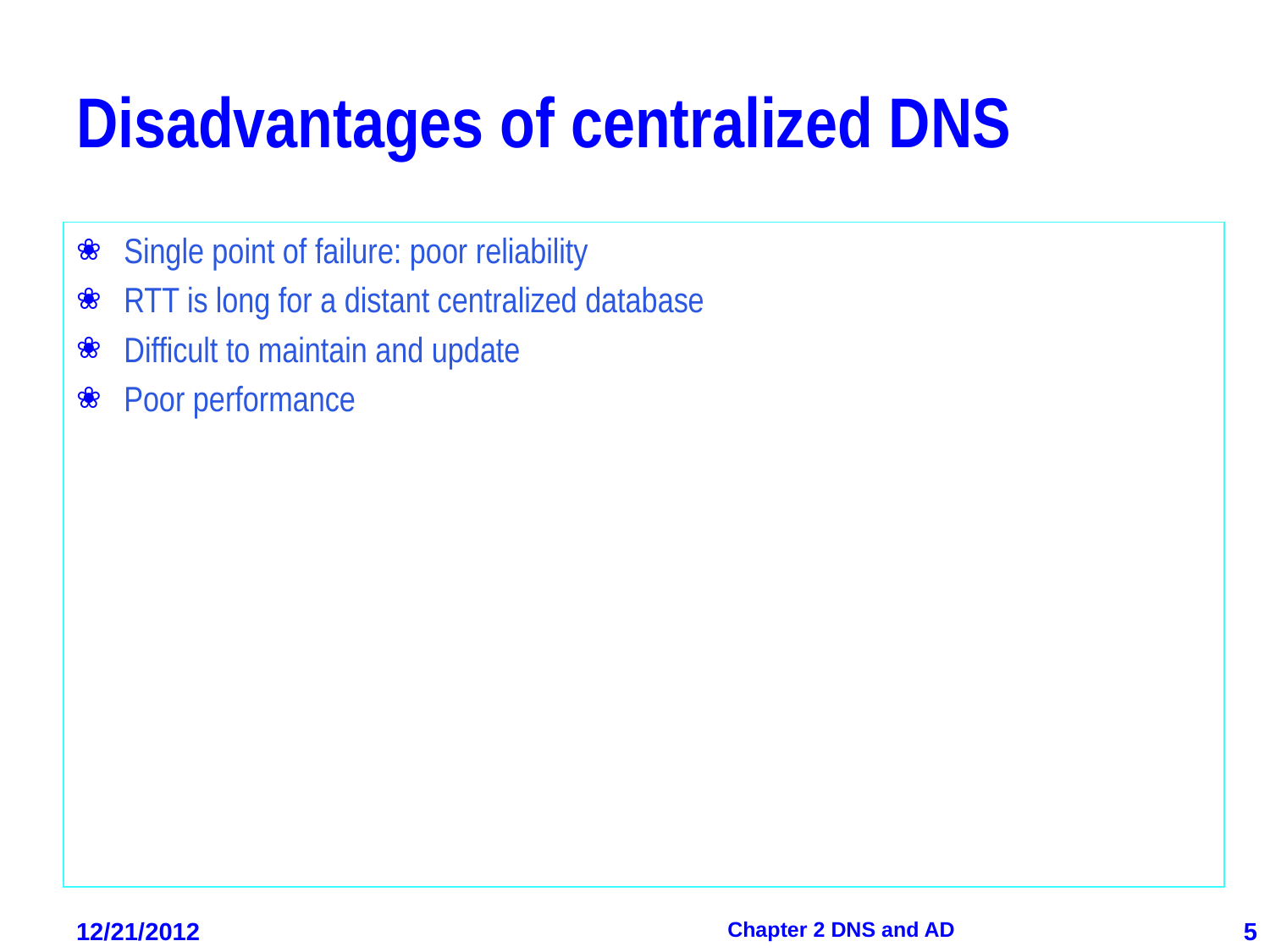

# Disadvantages of centralized DNS
Single point of failure: poor reliability
RTT is long for a distant centralized database
Difficult to maintain and update
Poor performance
12/21/2012
Chapter 2 DNS and AD
5